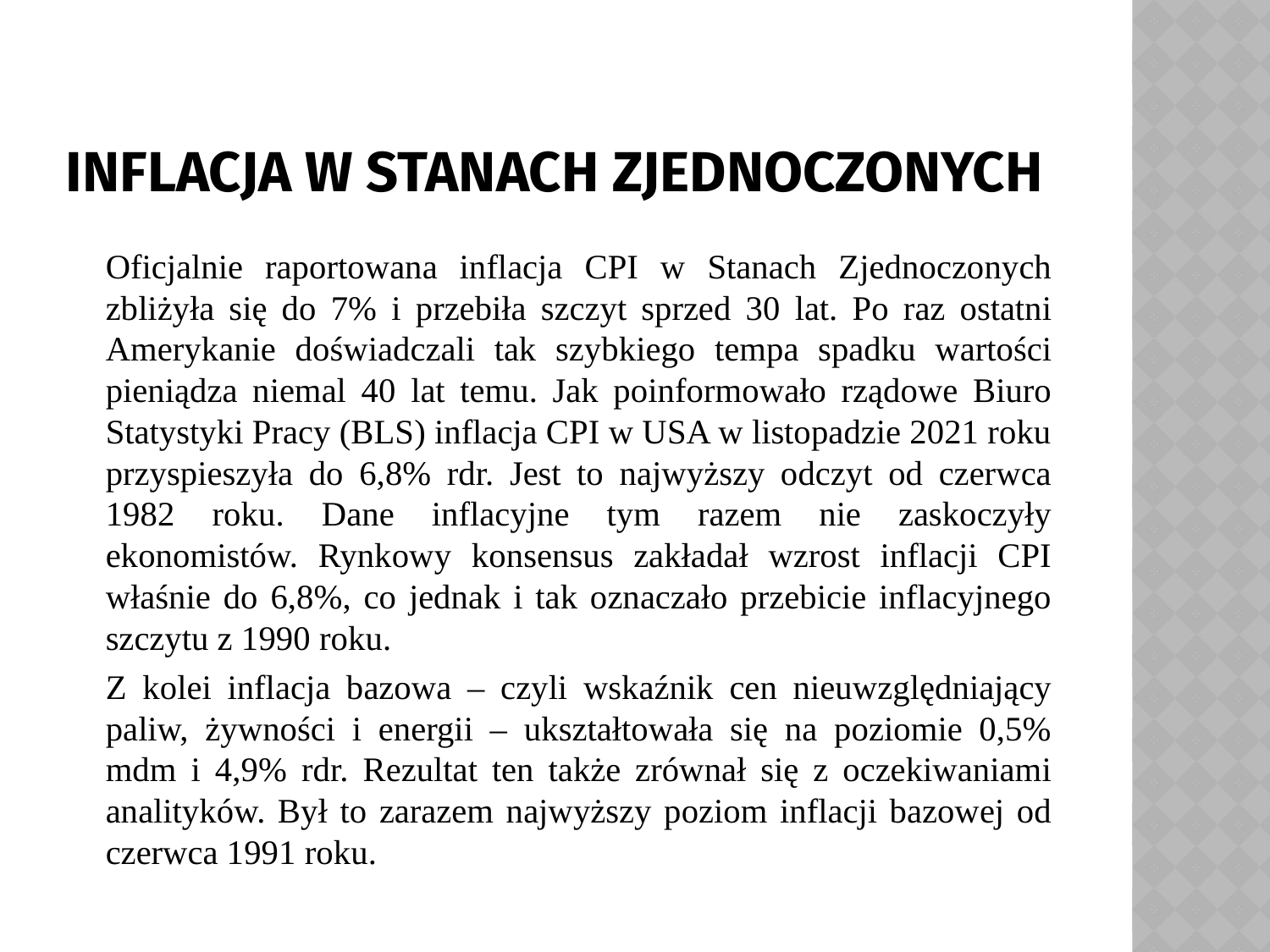

# Inflacja w Stanach Zjednoczonych
	Oficjalnie raportowana inflacja CPI w Stanach Zjednoczonych zbliżyła się do 7% i przebiła szczyt sprzed 30 lat. Po raz ostatni Amerykanie doświadczali tak szybkiego tempa spadku wartości pieniądza niemal 40 lat temu. Jak poinformowało rządowe Biuro Statystyki Pracy (BLS) inflacja CPI w USA w listopadzie 2021 roku przyspieszyła do 6,8% rdr. Jest to najwyższy odczyt od czerwca 1982 roku. Dane inflacyjne tym razem nie zaskoczyły ekonomistów. Rynkowy konsensus zakładał wzrost inflacji CPI właśnie do 6,8%, co jednak i tak oznaczało przebicie inflacyjnego szczytu z 1990 roku.
	Z kolei inflacja bazowa – czyli wskaźnik cen nieuwzględniający paliw, żywności i energii – ukształtowała się na poziomie 0,5% mdm i 4,9% rdr. Rezultat ten także zrównał się z oczekiwaniami analityków. Był to zarazem najwyższy poziom inflacji bazowej od czerwca 1991 roku.